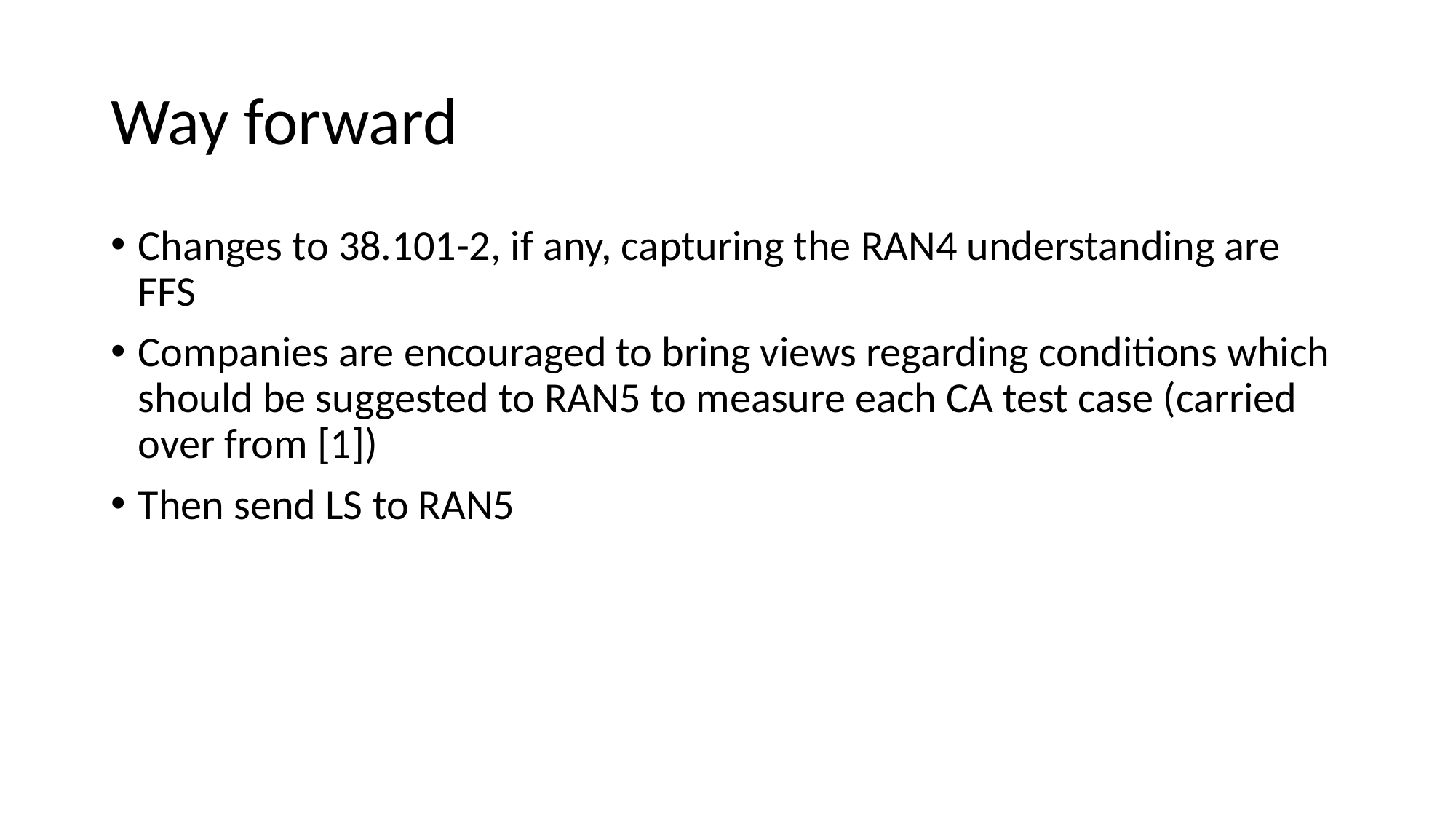

# Way forward
Changes to 38.101-2, if any, capturing the RAN4 understanding are FFS
Companies are encouraged to bring views regarding conditions which should be suggested to RAN5 to measure each CA test case (carried over from [1])
Then send LS to RAN5